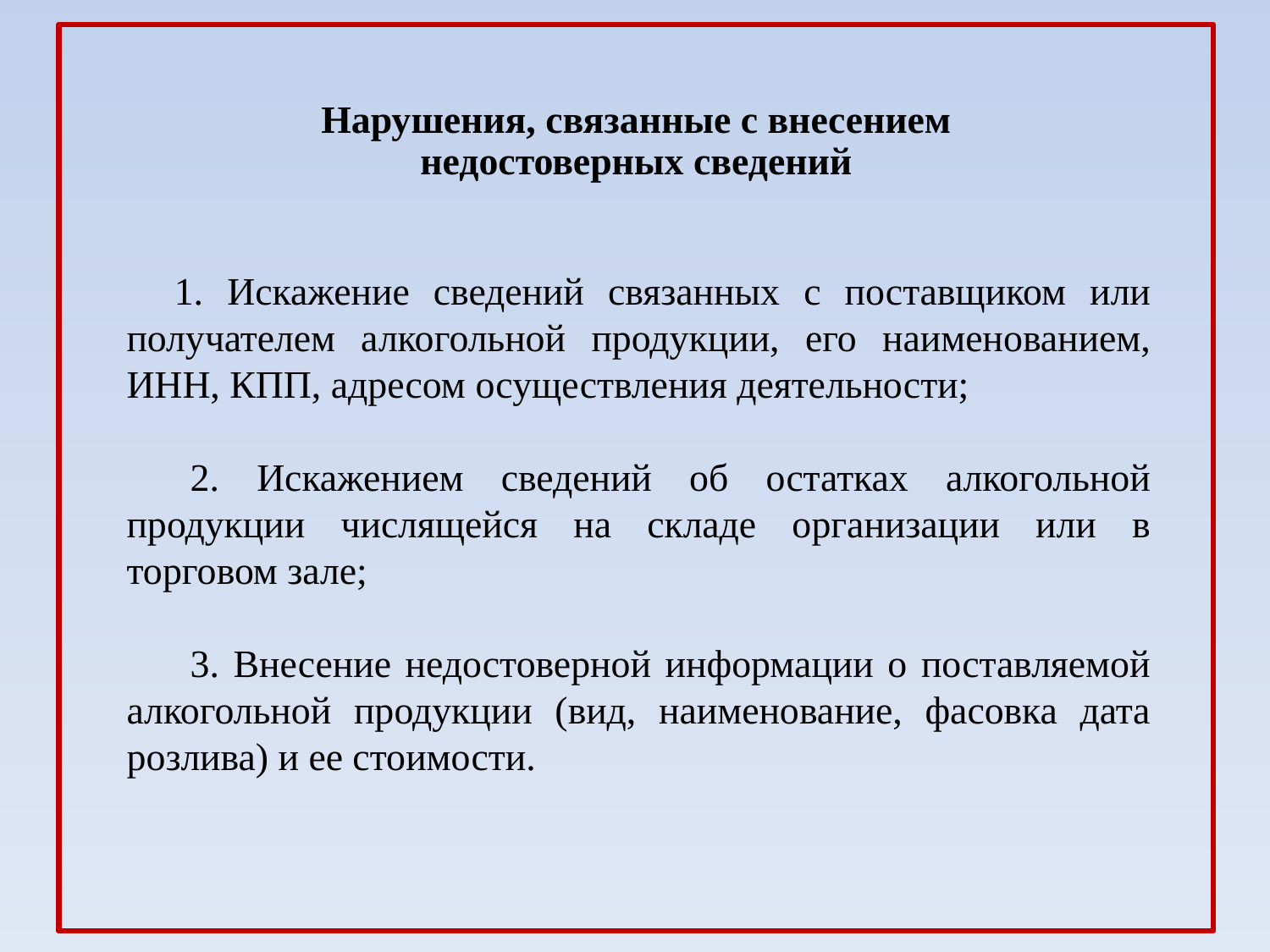

1. Искажение сведений связанных с поставщиком или получателем алкогольной продукции, его наименованием, ИНН, КПП, адресом осуществления деятельности;

2. Искажением сведений об остатках алкогольной продукции числящейся на складе организации или в торговом зале;

3. Внесение недостоверной информации о поставляемой алкогольной продукции (вид, наименование, фасовка дата розлива) и ее стоимости.
Нарушения, связанные с внесением недостоверных сведений